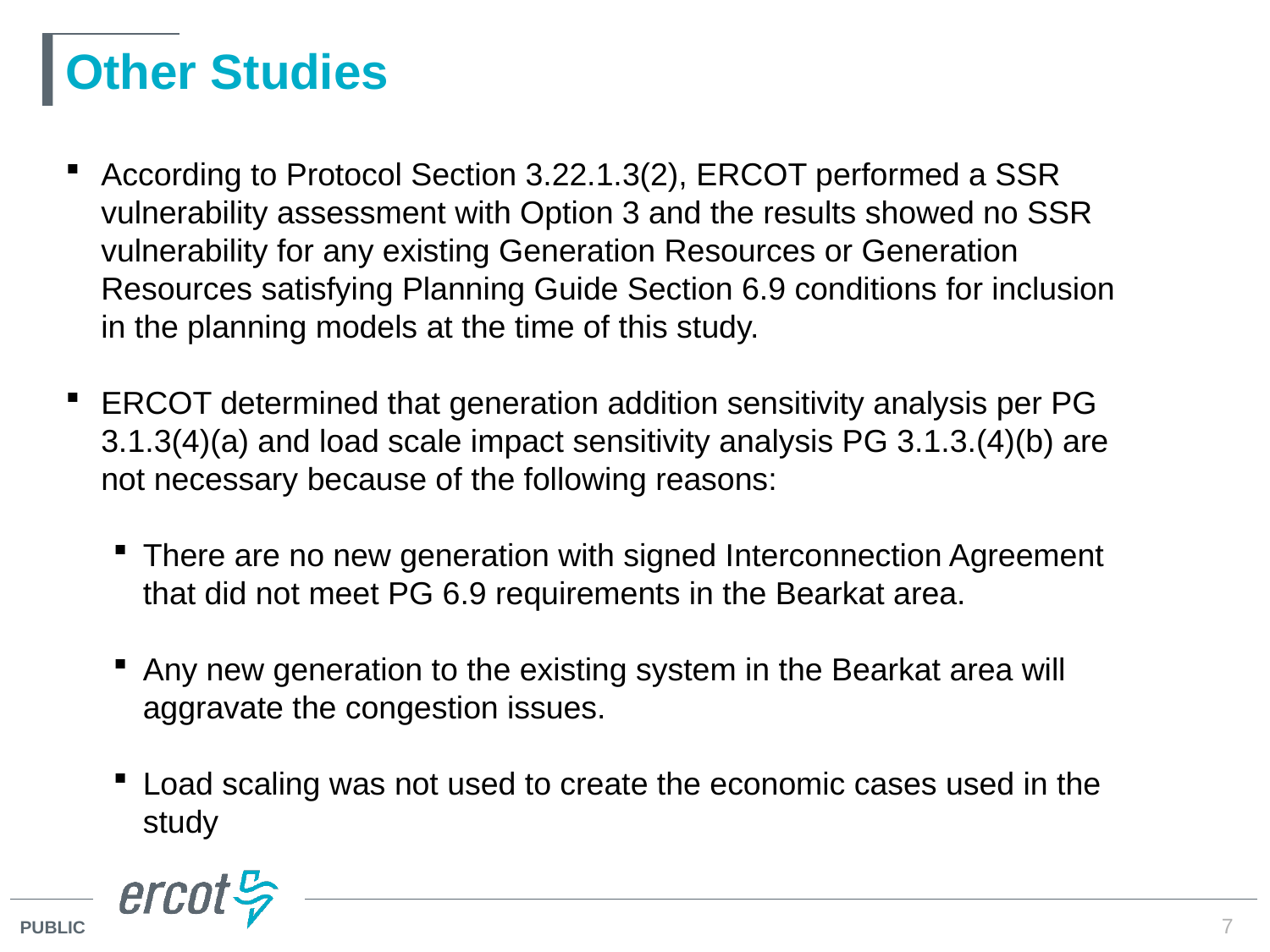

# Other Studies
According to Protocol Section 3.22.1.3(2), ERCOT performed a SSR vulnerability assessment with Option 3 and the results showed no SSR vulnerability for any existing Generation Resources or Generation Resources satisfying Planning Guide Section 6.9 conditions for inclusion in the planning models at the time of this study.

ERCOT determined that generation addition sensitivity analysis per PG 3.1.3(4)(a) and load scale impact sensitivity analysis PG 3.1.3.(4)(b) are not necessary because of the following reasons:

There are no new generation with signed Interconnection Agreement that did not meet PG 6.9 requirements in the Bearkat area.

Any new generation to the existing system in the Bearkat area will aggravate the congestion issues.

Load scaling was not used to create the economic cases used in the study
7